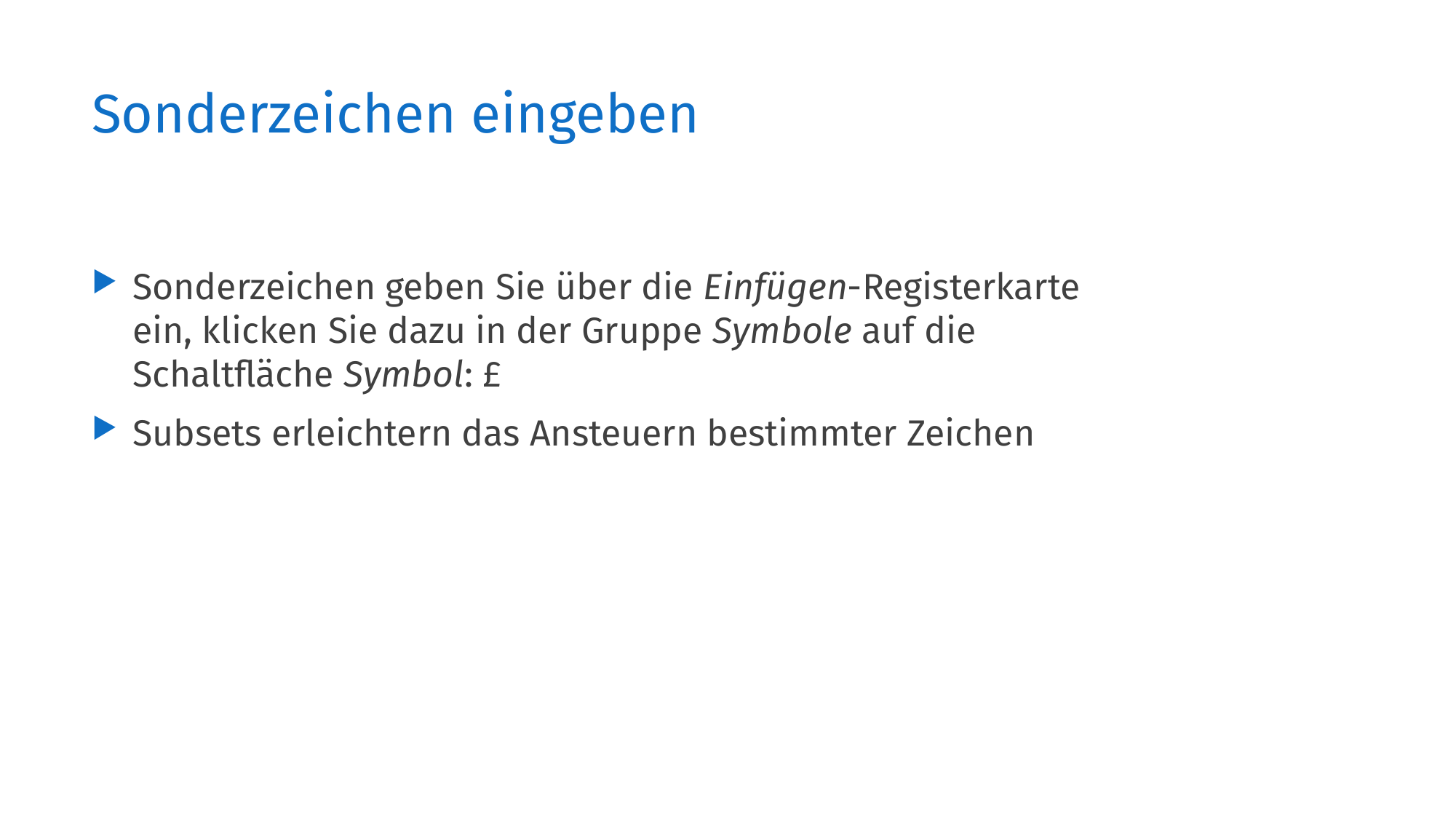

# Sonderzeichen eingeben
Sonderzeichen geben Sie über die Einfügen-Registerkarte ein, klicken Sie dazu in der Gruppe Symbole auf die Schaltfläche Symbol: £
Subsets erleichtern das Ansteuern bestimmter Zeichen